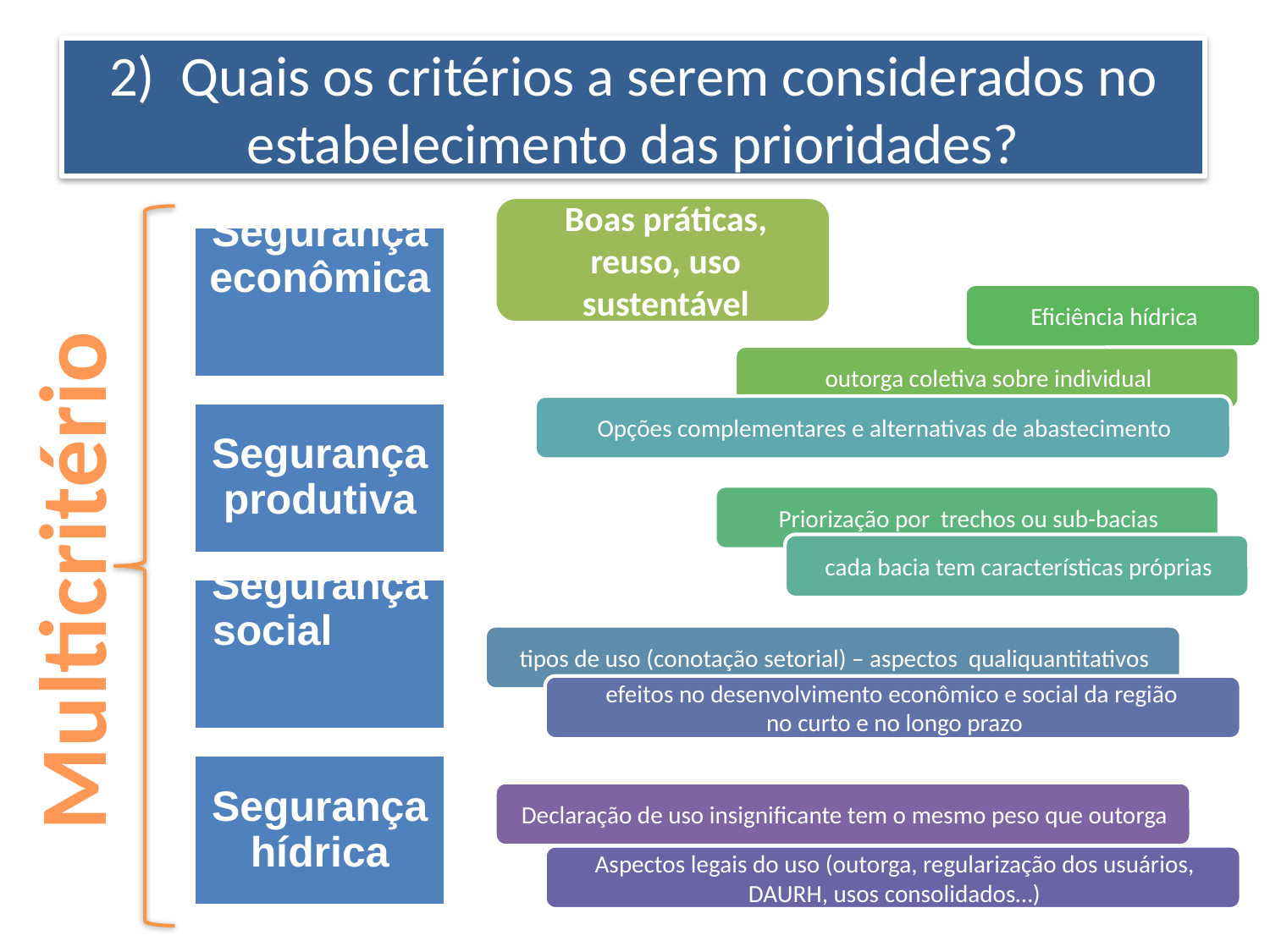

2)  Quais os critérios a serem considerados no estabelecimento das prioridades?
Boas práticas, reuso, uso sustentável
outorga coletiva sobre individual
Eficiência hídrica
Priorização por  trechos ou sub-bacias
cada bacia tem características próprias
Opções complementares e alternativas de abastecimento
tipos de uso (conotação setorial) – aspectos  qualiquantitativos
efeitos no desenvolvimento econômico e social da região
no curto e no longo prazo
Aspectos legais do uso (outorga, regularização dos usuários, DAURH, usos consolidados…)
Declaração de uso insignificante tem o mesmo peso que outorga

Segurança econômica
Segurança produtiva
Segurança social
Segurança hídrica
Multicritério